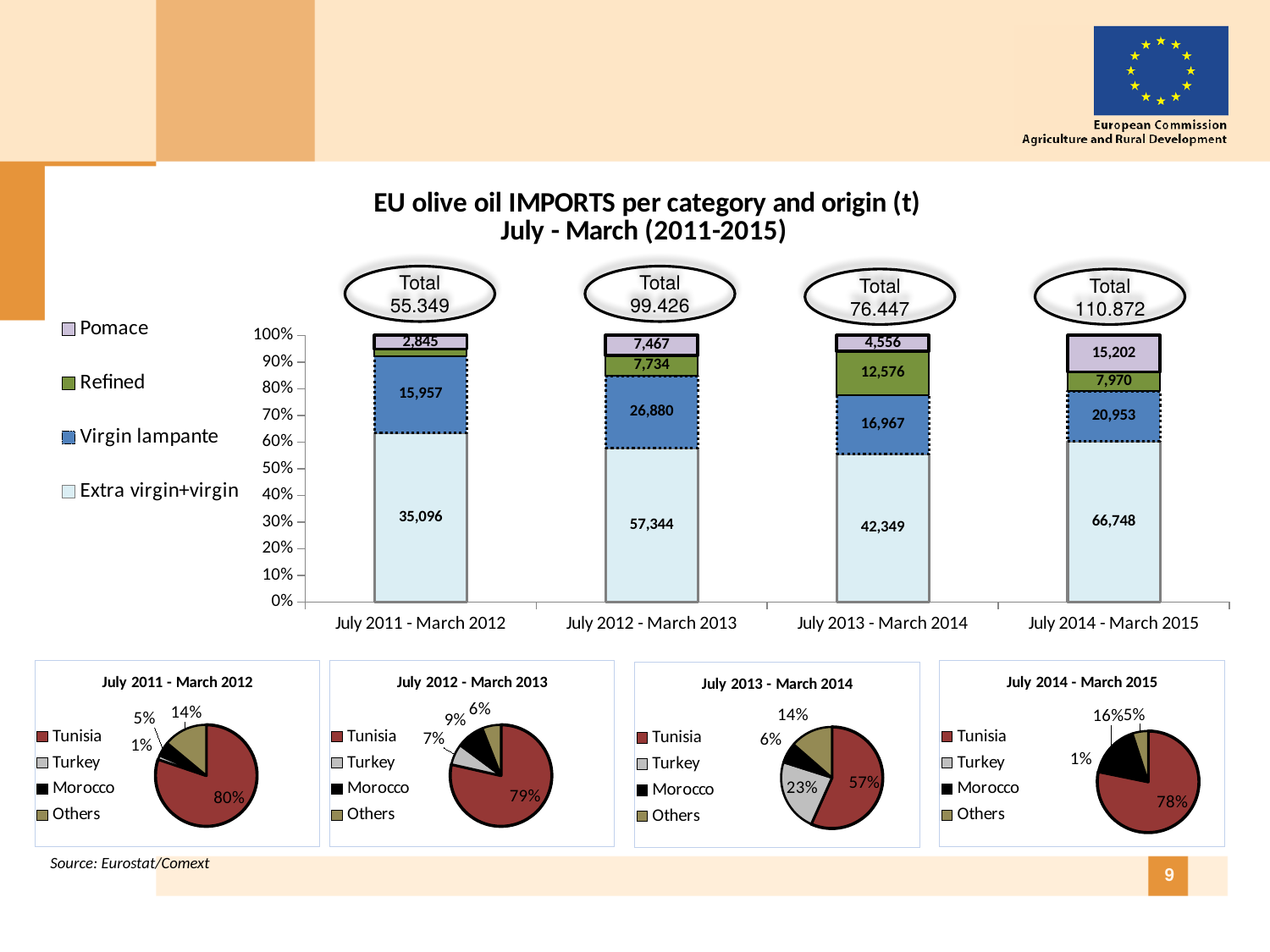

### Chart: EU olive oil IMPORTS per category and origin (t)
July - March (2011-2015)

| Category |  |  |  |  |
|---|---|---|---|---|
| July 2011 - March 2012 | 35096.0 | 15957.4 | 1450.3 | 2844.9 |
| July 2012 - March 2013 | 57344.0 | 26880.2 | 7734.4 | 7467.3 |
| July 2013 - March 2014 | 42349.0 | 16966.5 | 12576.2 | 4555.5 |
| July 2014 - March 2015 | 66747.9 | 20952.6 | 7969.6 | 15202.1 |

### Chart: July 2011 - March 2012

| Category |  |
|---|---|
| Tunisia      | 44384.7 |
| Turkey       | 702.6999999999999 |
| Morocco      | 2545.3999999999996 |
| Others | 7715.800000000001 |

### Chart: July 2012 - March 2013

| Category |  |
|---|---|
| Tunisia      | 78082.8 |
| Turkey       | 6585.9 |
| Morocco      | 8843.2 |
| Others | 5913.999999999997 |

### Chart: July 2014 - March 2015

| Category |  |
|---|---|
| Tunisia      | 86705.90000000001 |
| Turkey       | 734.9 |
| Morocco      | 17890.699999999997 |
| Others | 5540.699999999994 |

### Chart: July 2013 - March 2014

| Category |  |
|---|---|
| Tunisia      | 43346.1 |
| Turkey       | 17742.399999999998 |
| Morocco      | 4966.6 |
| Others | 10392.1 |
Source: Eurostat/Comext
Total 55.349
Total 99.426
Total 76.447
Total 110.872
9